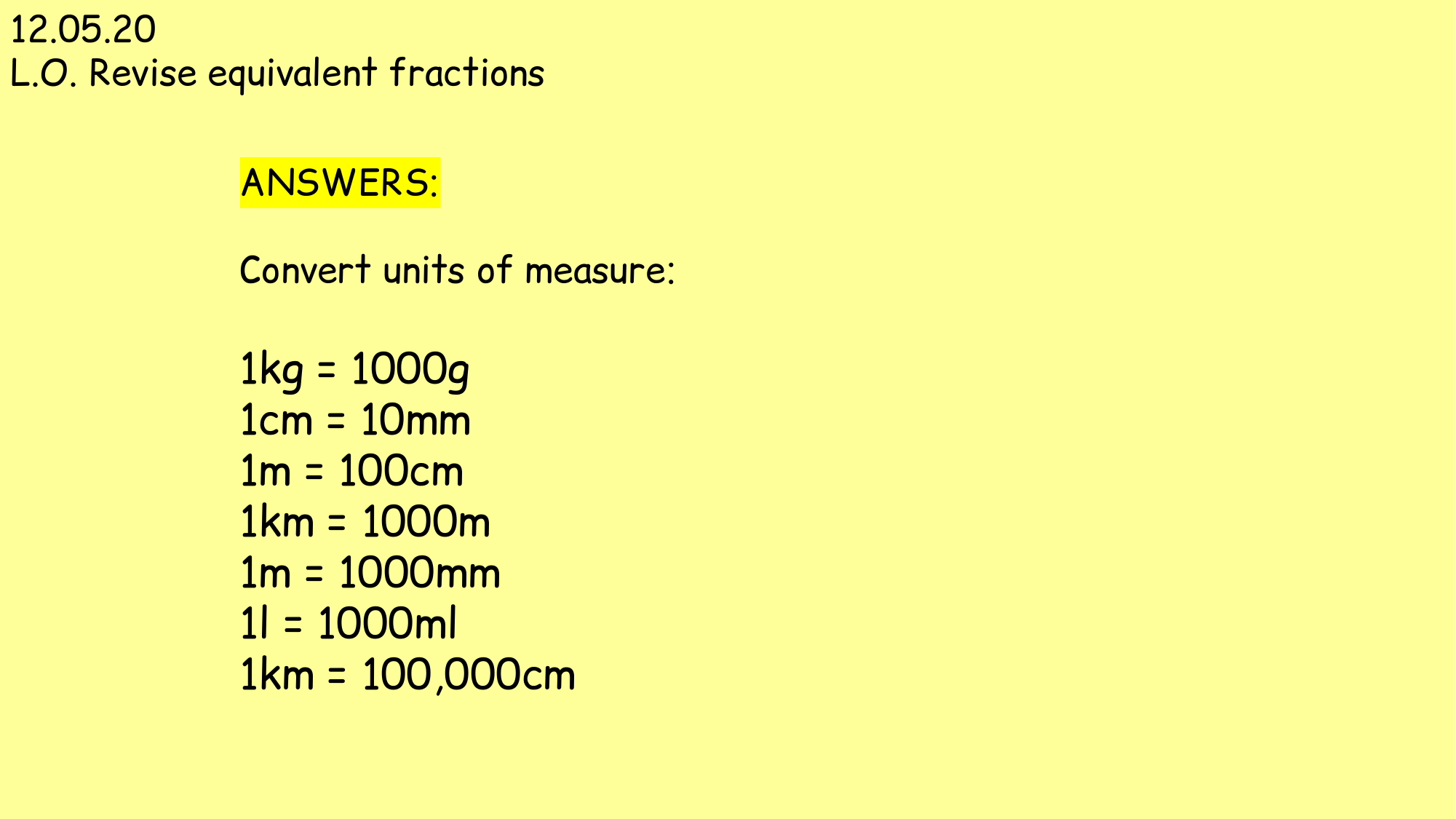

12.05.20
L.O. Revise equivalent fractions
ANSWERS:

Convert units of measure:

1kg = 1000g
1cm = 10mm
1m = 100cm
1km = 1000m
1m = 1000mm
1l = 1000ml
1km = 100,000cm